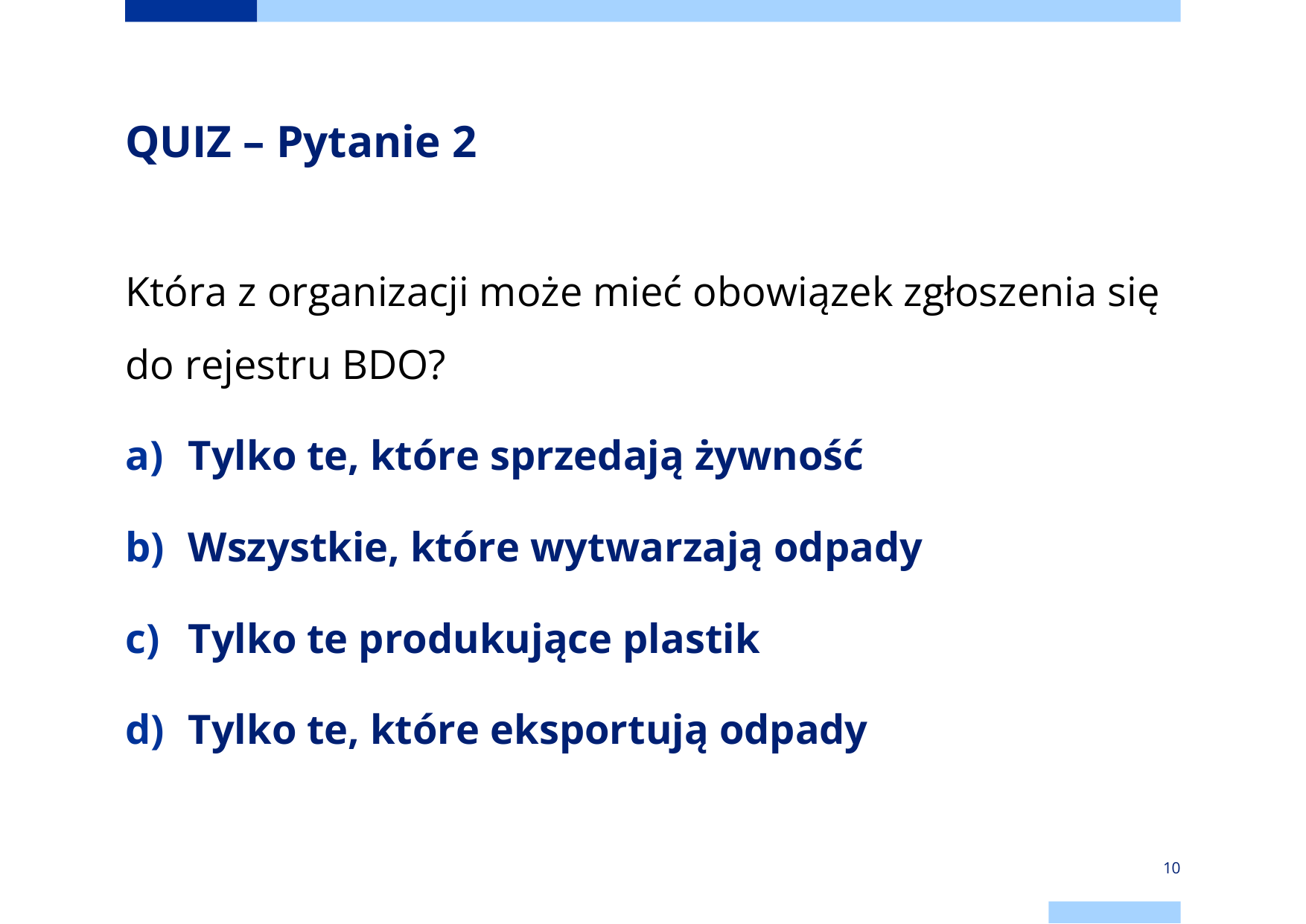

# QUIZ – Pytanie 2
Która z organizacji może mieć obowiązek zgłoszenia się do rejestru BDO?
Tylko te, które sprzedają żywność
Wszystkie, które wytwarzają odpady
Tylko te produkujące plastik
Tylko te, które eksportują odpady
10